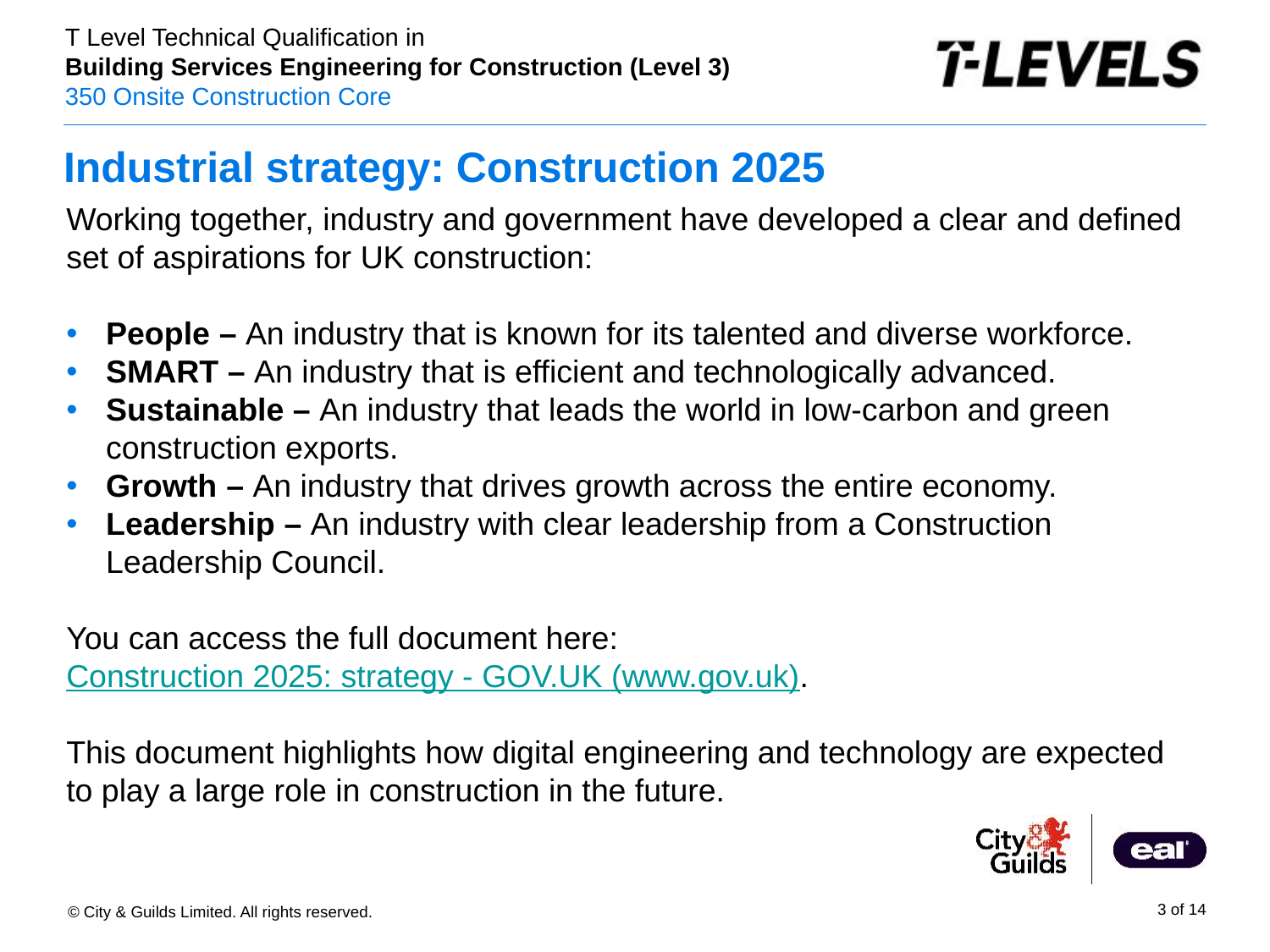

# Industrial strategy: Construction 2025
Working together, industry and government have developed a clear and defined set of aspirations for UK construction:

People – An industry that is known for its talented and diverse workforce.
SMART – An industry that is efficient and technologically advanced.
Sustainable – An industry that leads the world in low-carbon and green construction exports.
Growth – An industry that drives growth across the entire economy.
Leadership – An industry with clear leadership from a Construction Leadership Council.

You can access the full document here: Construction 2025: strategy - GOV.UK (www.gov.uk).

This document highlights how digital engineering and technology are expected to play a large role in construction in the future.